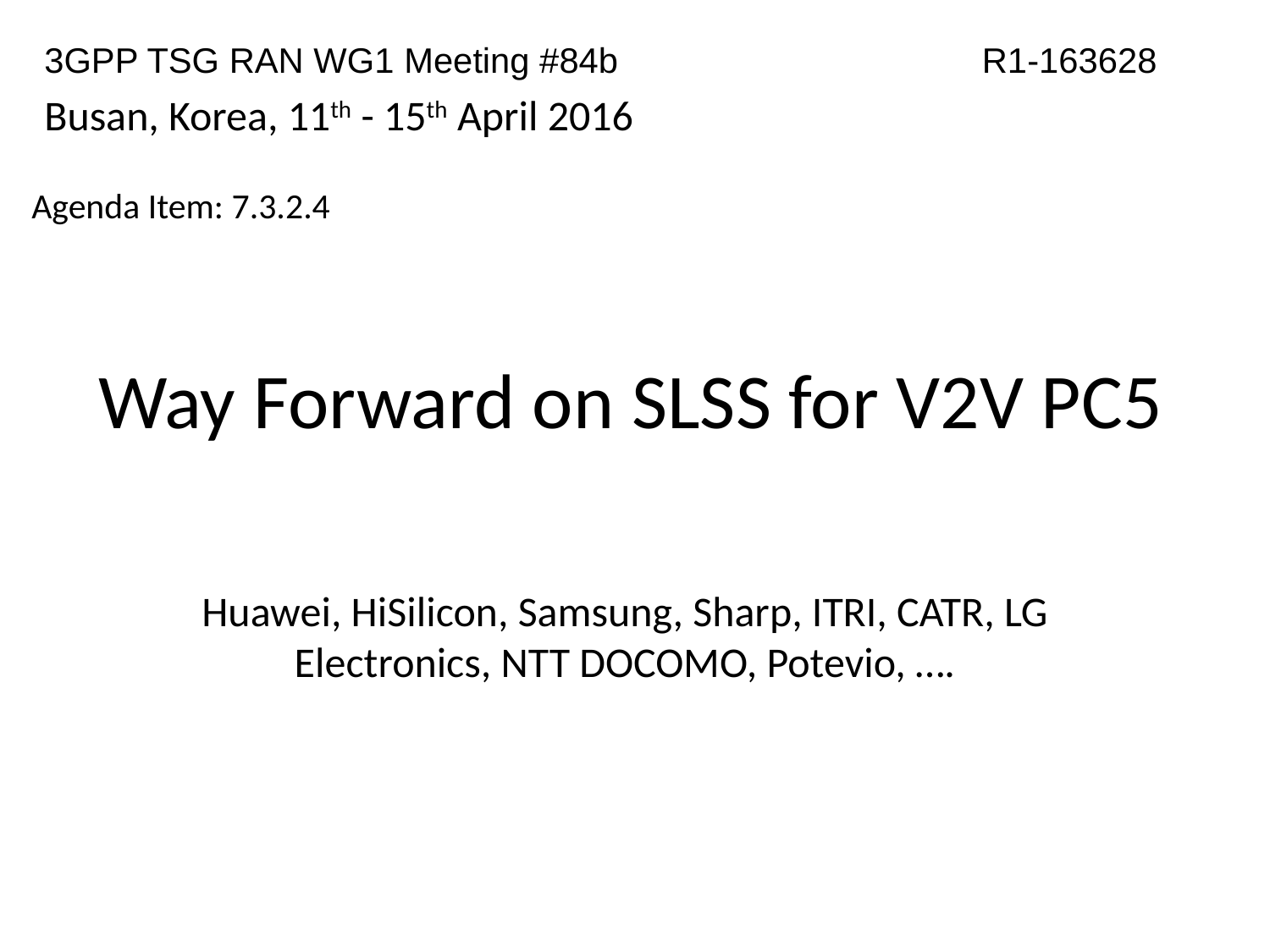

3GPP TSG RAN WG1 Meeting #84b            		     R1-163628
Busan, Korea, 11th - 15th April 2016

Agenda Item: 7.3.2.4
# Way Forward on SLSS for V2V PC5

Huawei, HiSilicon, Samsung, Sharp, ITRI, CATR, LG Electronics, NTT DOCOMO, Potevio, ….